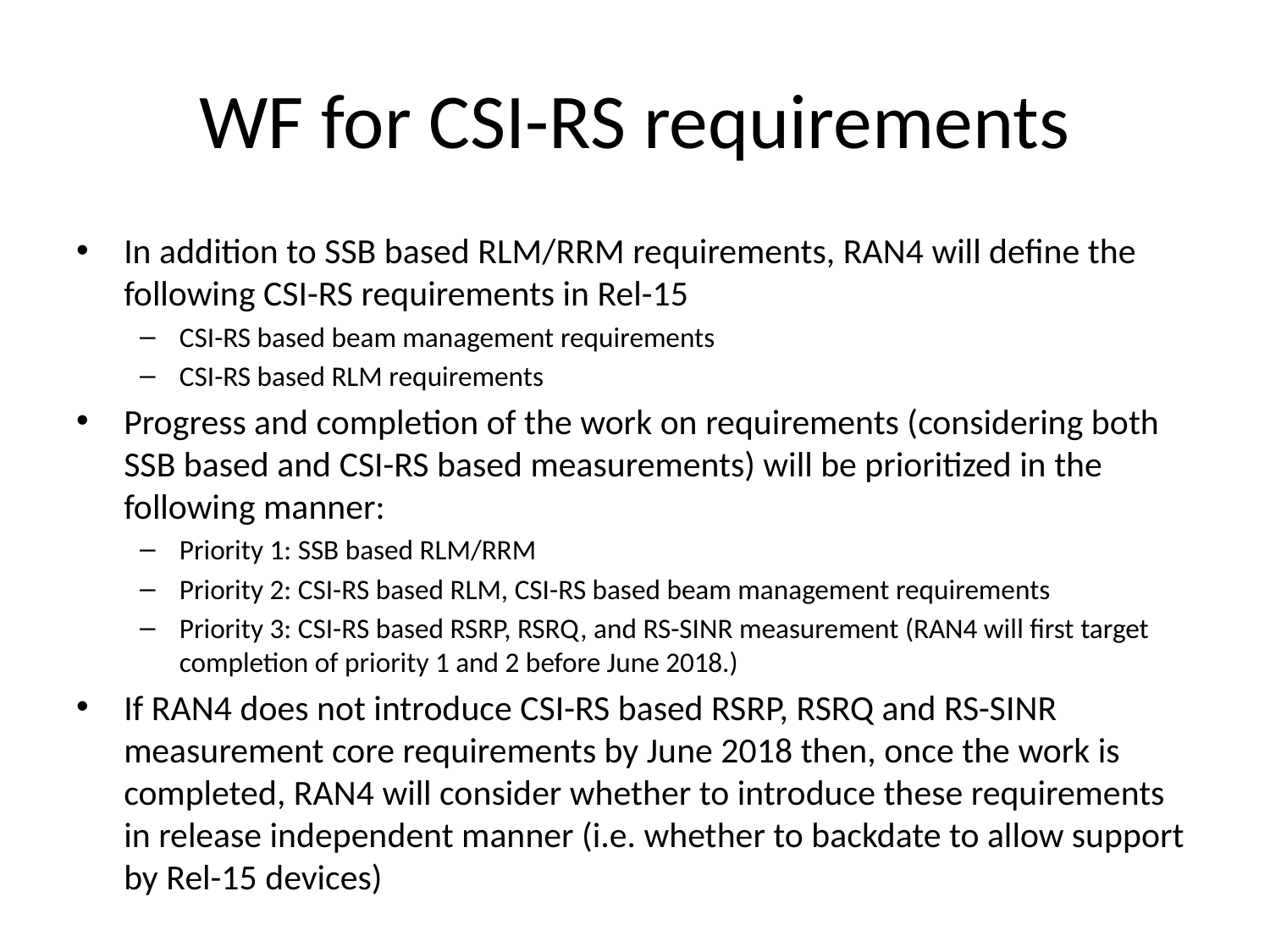

# WF for CSI-RS requirements
In addition to SSB based RLM/RRM requirements, RAN4 will define the following CSI-RS requirements in Rel-15
CSI-RS based beam management requirements
CSI-RS based RLM requirements
Progress and completion of the work on requirements (considering both SSB based and CSI-RS based measurements) will be prioritized in the following manner:
Priority 1: SSB based RLM/RRM
Priority 2: CSI-RS based RLM, CSI-RS based beam management requirements
Priority 3: CSI-RS based RSRP, RSRQ, and RS-SINR measurement (RAN4 will first target completion of priority 1 and 2 before June 2018.)
If RAN4 does not introduce CSI-RS based RSRP, RSRQ and RS-SINR measurement core requirements by June 2018 then, once the work is completed, RAN4 will consider whether to introduce these requirements in release independent manner (i.e. whether to backdate to allow support by Rel-15 devices)